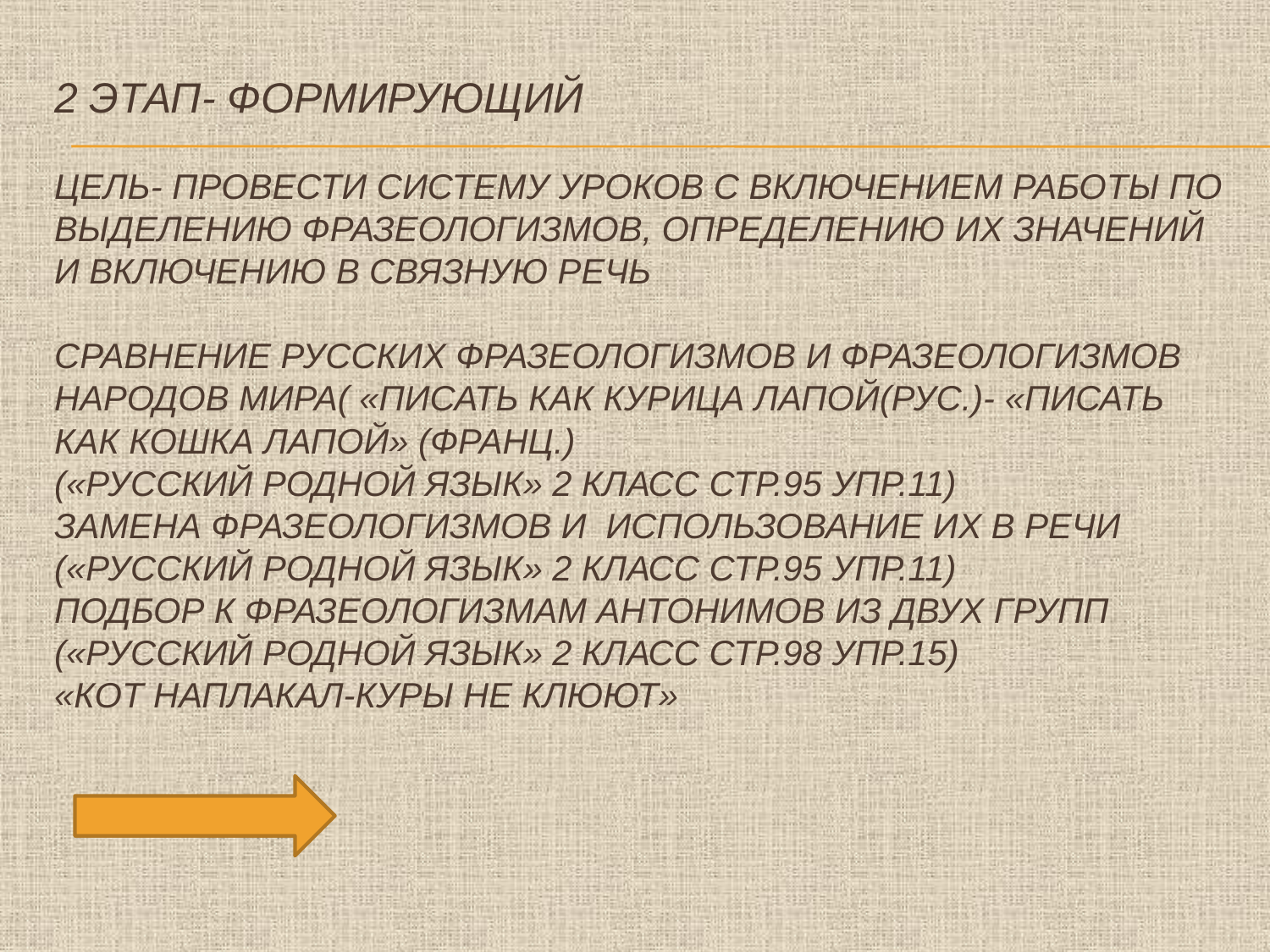

# 2 этап- формирующий Цель- провести систему уроков с включением работы по выделению фразеологизмов, определению их значений и включению в связную речь Сравнение русских фразеологизмов и фразеологизмов народов мира( «писать как курица лапой(рус.)- «писать как кошка лапой» (франц.) («Русский родной язык» 2 класс стр.95 упр.11) Замена фразеологизмов и  использование их в речи («Русский родной язык» 2 класс стр.95 упр.11) Подбор к фразеологизмам антонимов из двух групп («Русский родной язык» 2 класс стр.98 упр.15) «кот наплакал-куры не клюют»